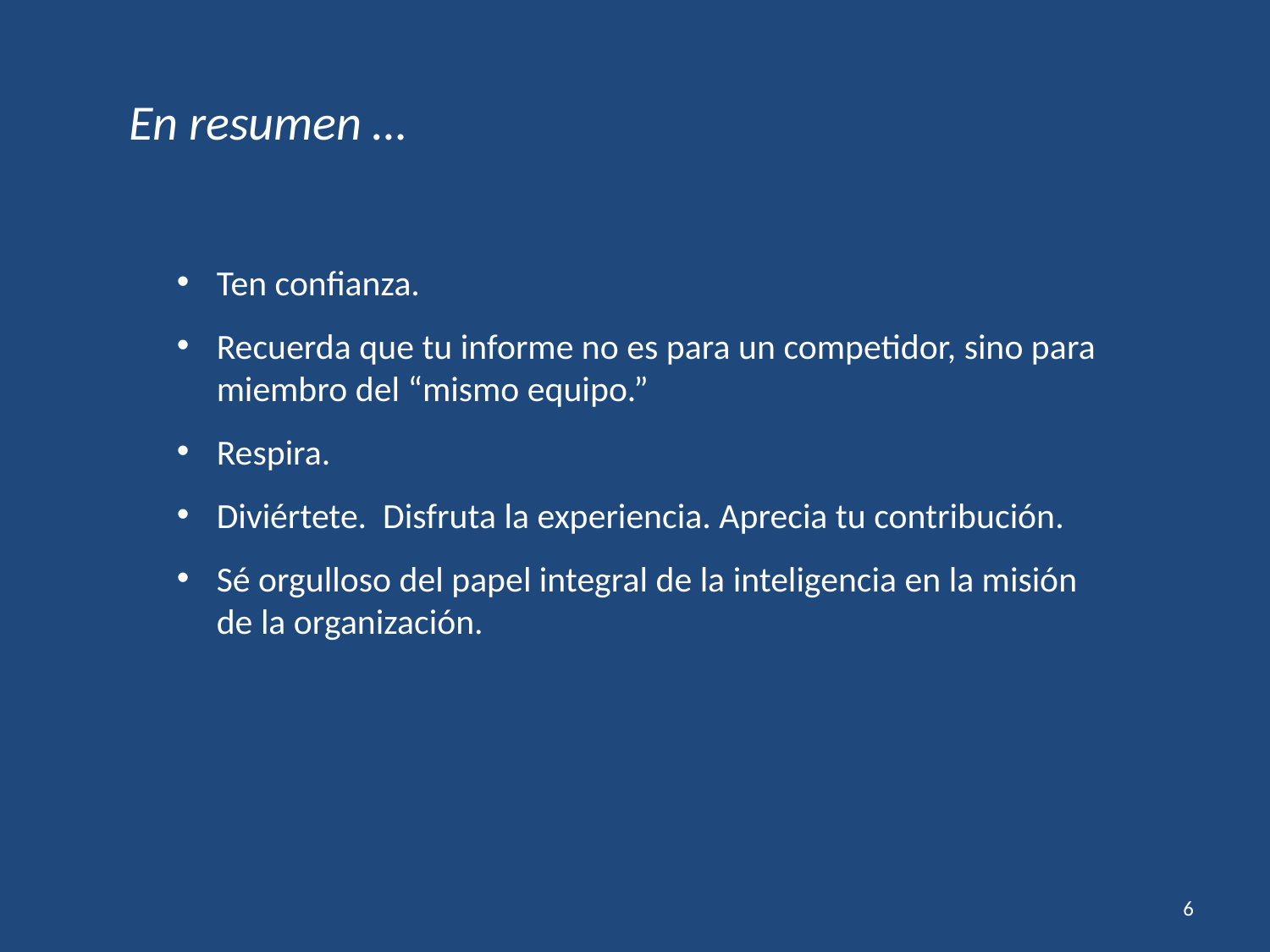

En resumen …
Ten confianza.
Recuerda que tu informe no es para un competidor, sino para miembro del “mismo equipo.”
Respira.
Diviértete.  Disfruta la experiencia. Aprecia tu contribución.
Sé orgulloso del papel integral de la inteligencia en la misión de la organización.
6